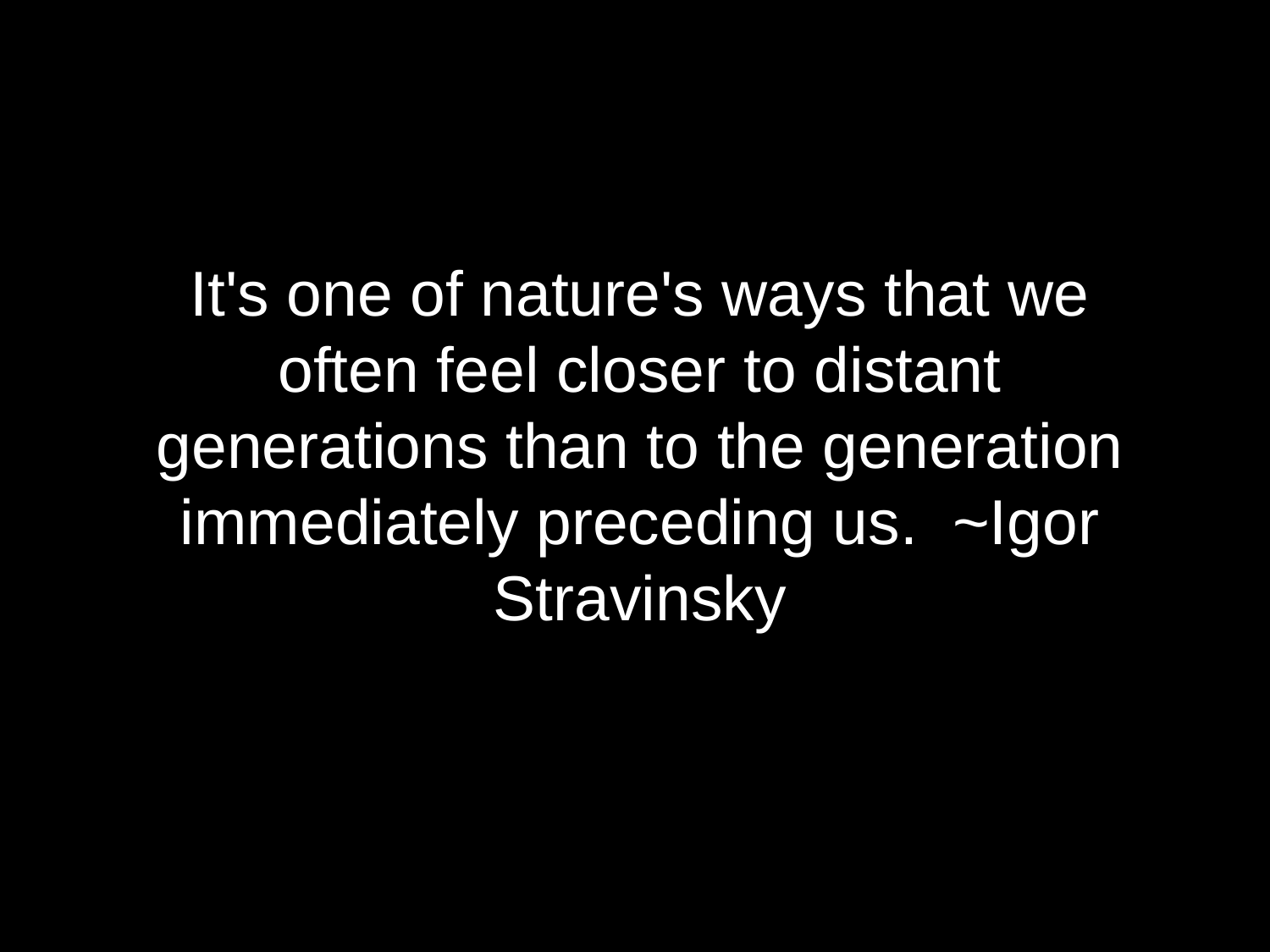

It's one of nature's ways that we often feel closer to distant generations than to the generation immediately preceding us.  ~Igor Stravinsky